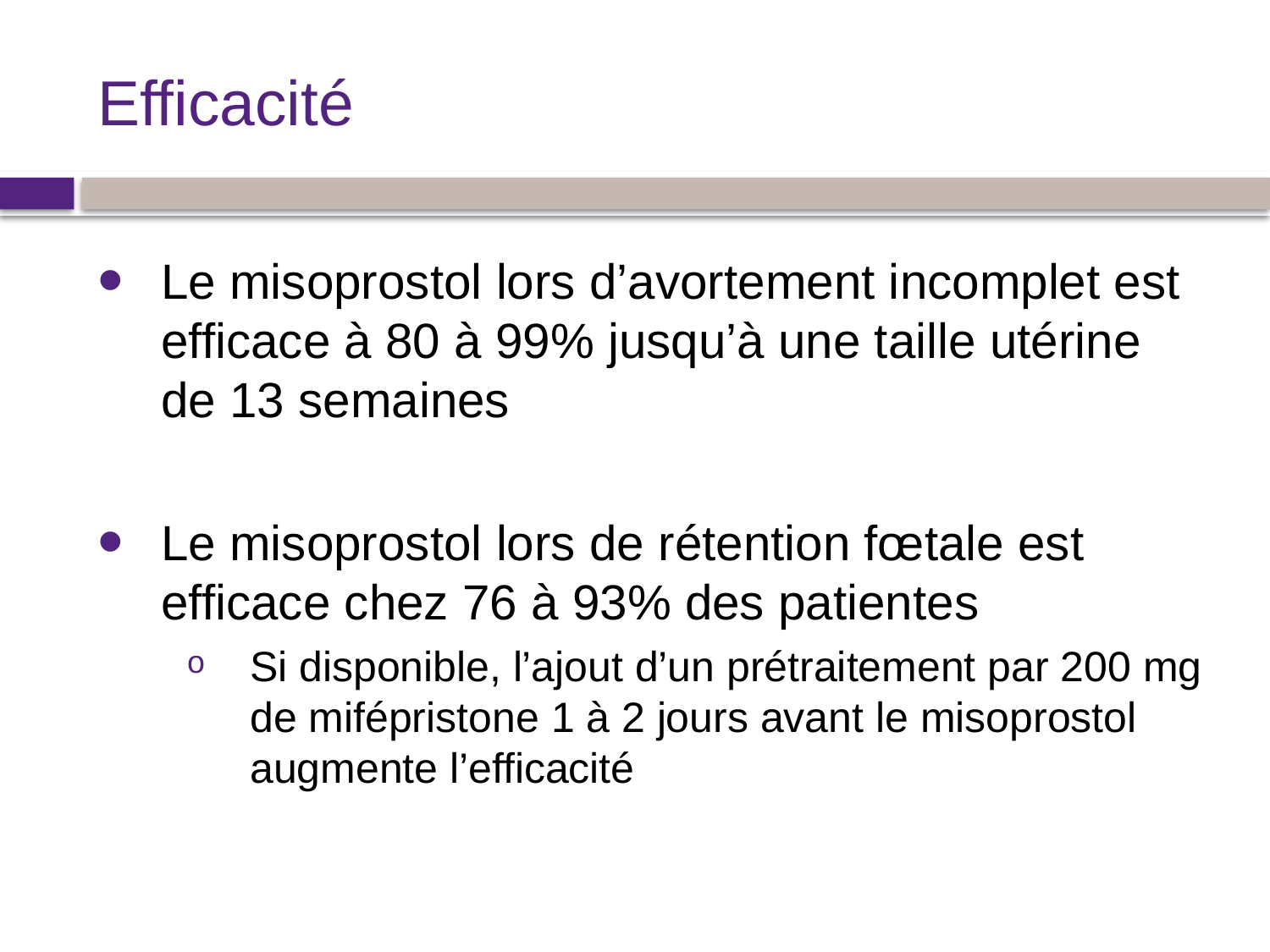

# Efficacité
Le misoprostol lors d’avortement incomplet est efficace à 80 à 99% jusqu’à une taille utérine de 13 semaines

Le misoprostol lors de rétention fœtale est efficace chez 76 à 93% des patientes
Si disponible, l’ajout d’un prétraitement par 200 mg de mifépristone 1 à 2 jours avant le misoprostol augmente l’efficacité